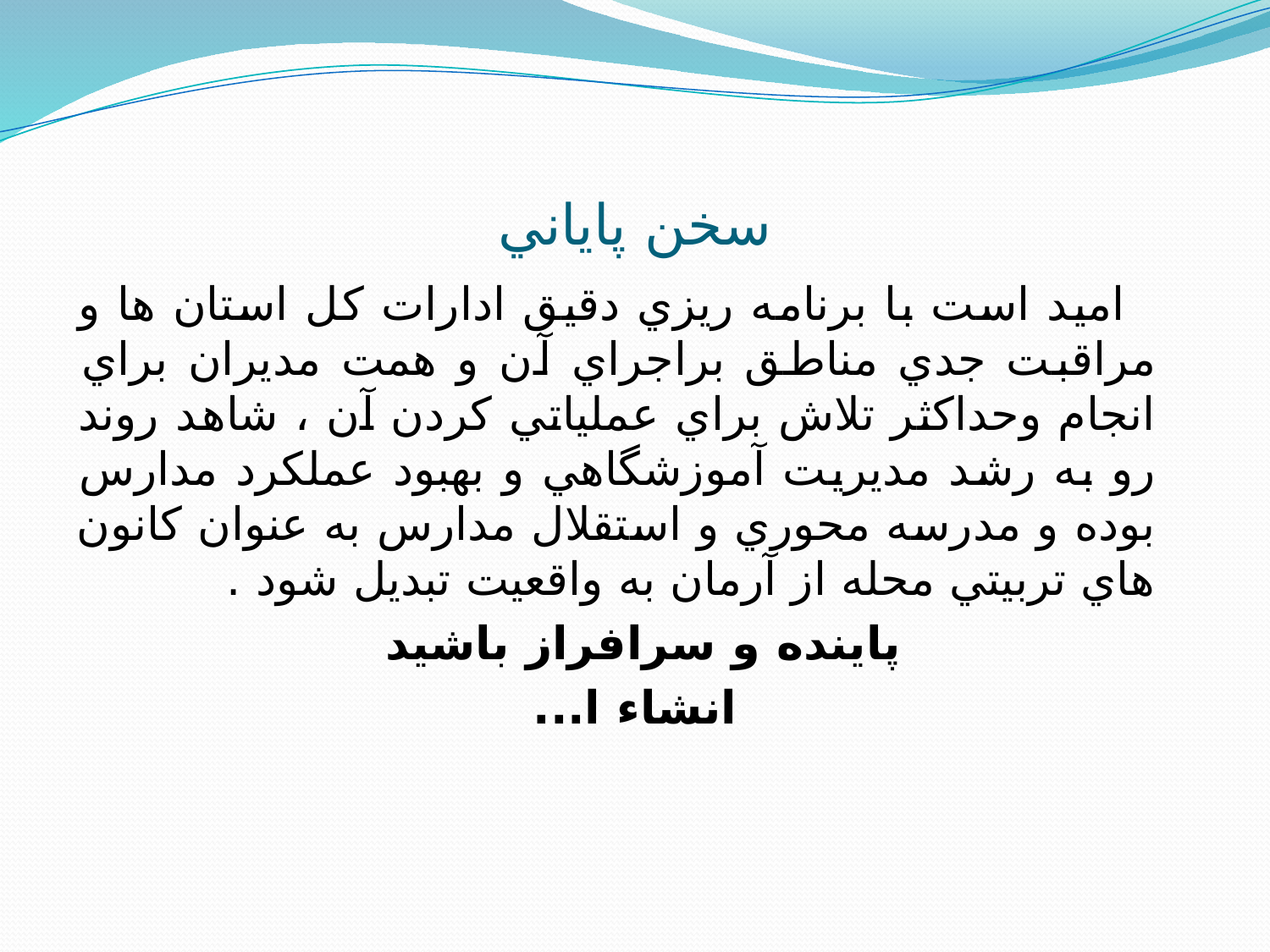

# سخن پاياني
    اميد است با برنامه ريزي دقيق ادارات كل استان ها و مراقبت جدي مناطق براجراي آن و همت مديران براي انجام وحداكثر تلاش براي عملياتي كردن آن ، شاهد روند رو به رشد مديريت آموزشگاهي و بهبود عملكرد مدارس بوده و مدرسه محوري و استقلال مدارس به عنوان كانون هاي تربيتي محله از آرمان به واقعيت تبديل شود .
پاينده و سرافراز باشيد
انشاء ا...